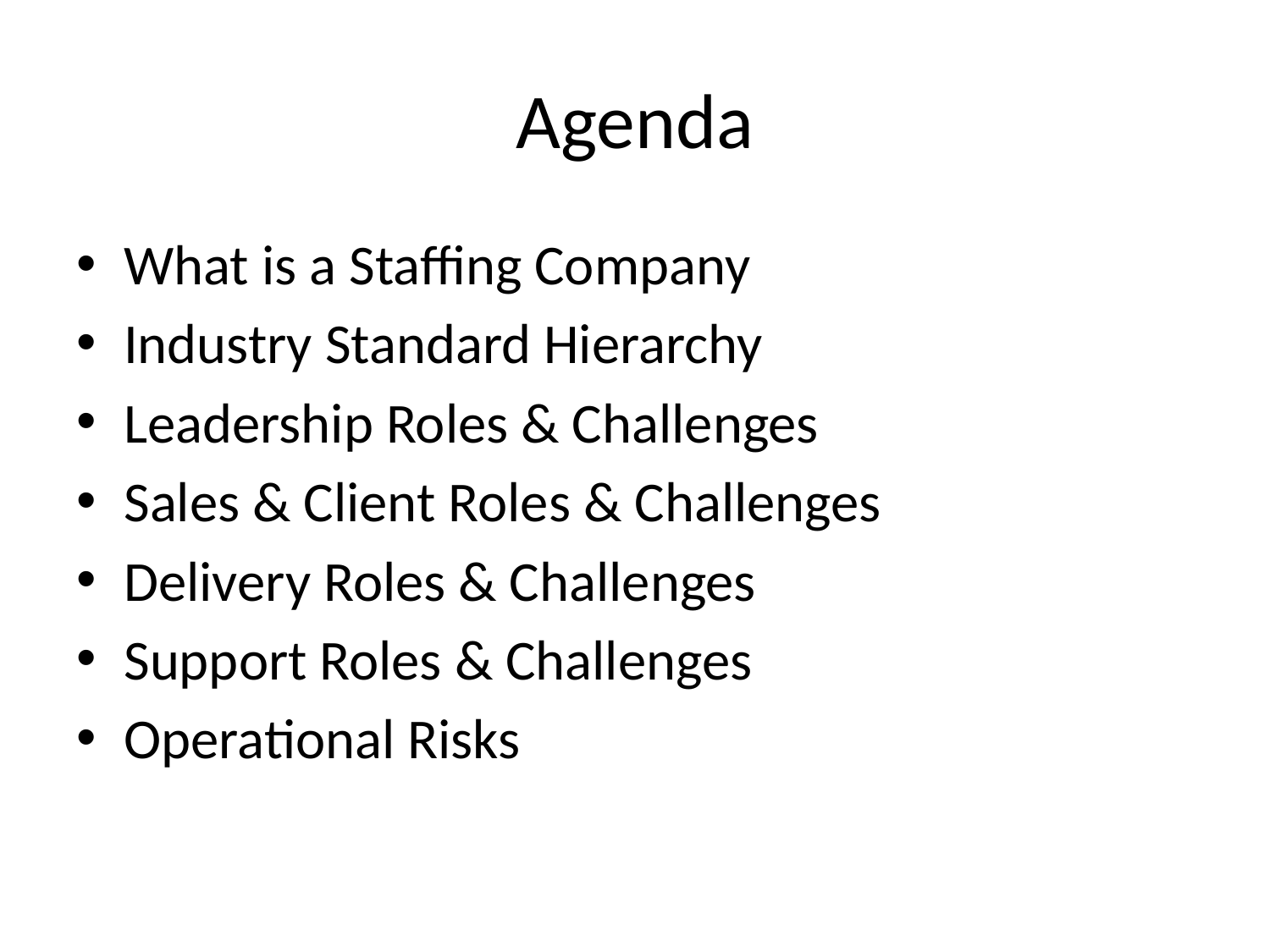

# Agenda
What is a Staffing Company
Industry Standard Hierarchy
Leadership Roles & Challenges
Sales & Client Roles & Challenges
Delivery Roles & Challenges
Support Roles & Challenges
Operational Risks